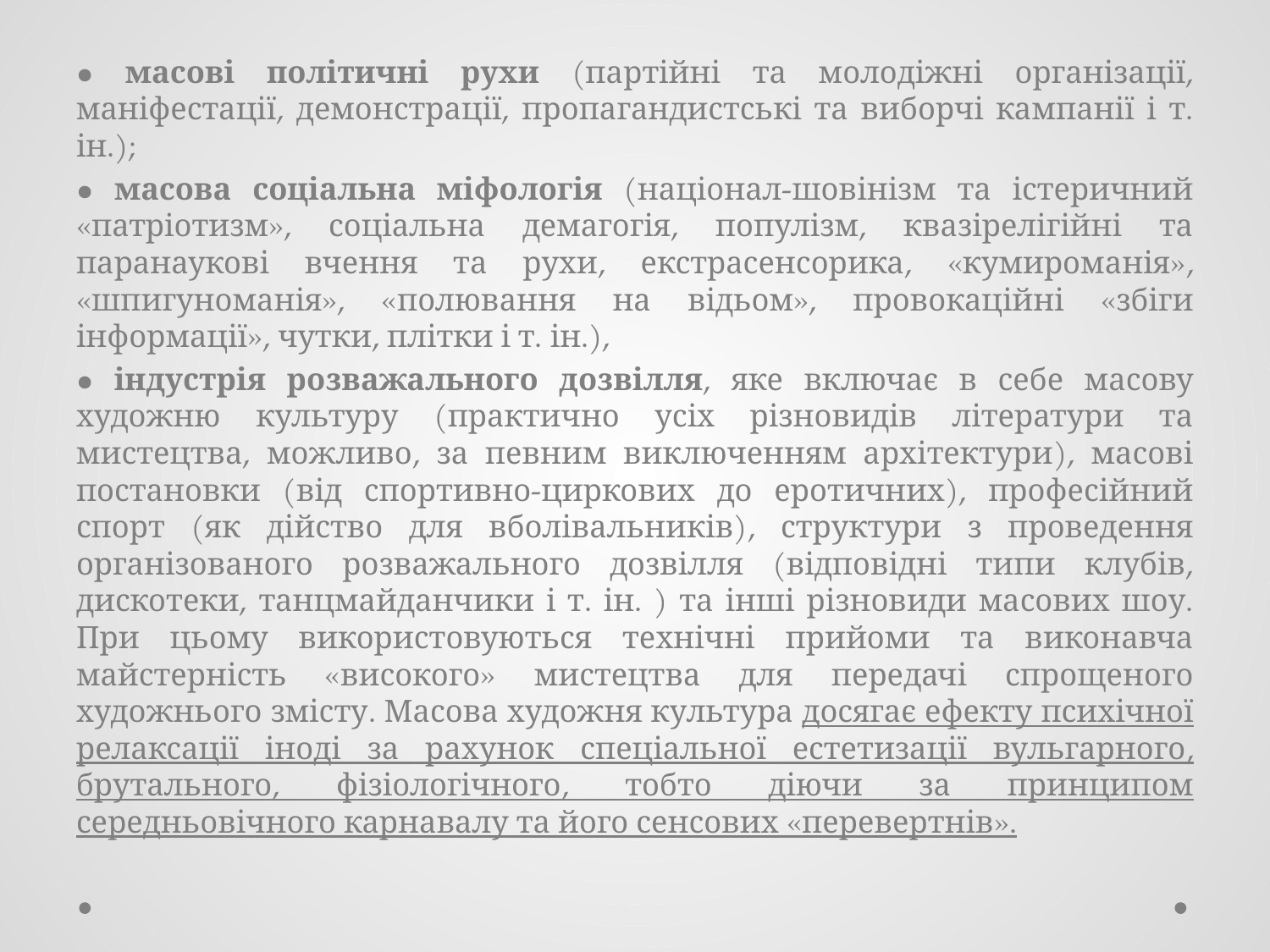

• масові політичні рухи (партійні та молодіжні організації, маніфестації, демонстрації, пропагандистські та виборчі кампанії і т. ін.);
• масова соціальна міфологія (націонал-шовінізм та істеричний «патріотизм», соціальна демагогія, популізм, квазірелігійні та паранаукові вчення та рухи, екстрасенсорика, «кумироманія», «шпигуноманія», «полювання на відьом», провокаційні «збіги інформації», чутки, плітки і т. ін.),
• індустрія розважального дозвілля, яке включає в себе масову художню культуру (практично усіх різновидів літератури та мистецтва, можливо, за певним виключенням архітектури), масові постановки (від спортивно-циркових до еротичних), професійний спорт (як дійство для вболівальників), структури з проведення організованого розважального дозвілля (відповідні типи клубів, дискотеки, танцмайданчики і т. ін. ) та інші різновиди масових шоу. При цьому використовуються технічні прийоми та виконавча майстерність «високого» мистецтва для передачі спрощеного художнього змісту. Масова художня культура досягає ефекту психічної релаксації іноді за рахунок спеціальної естетизації вульгарного, брутального, фізіологічного, тобто діючи за принципом середньовічного карнавалу та його сенсових «перевертнів».